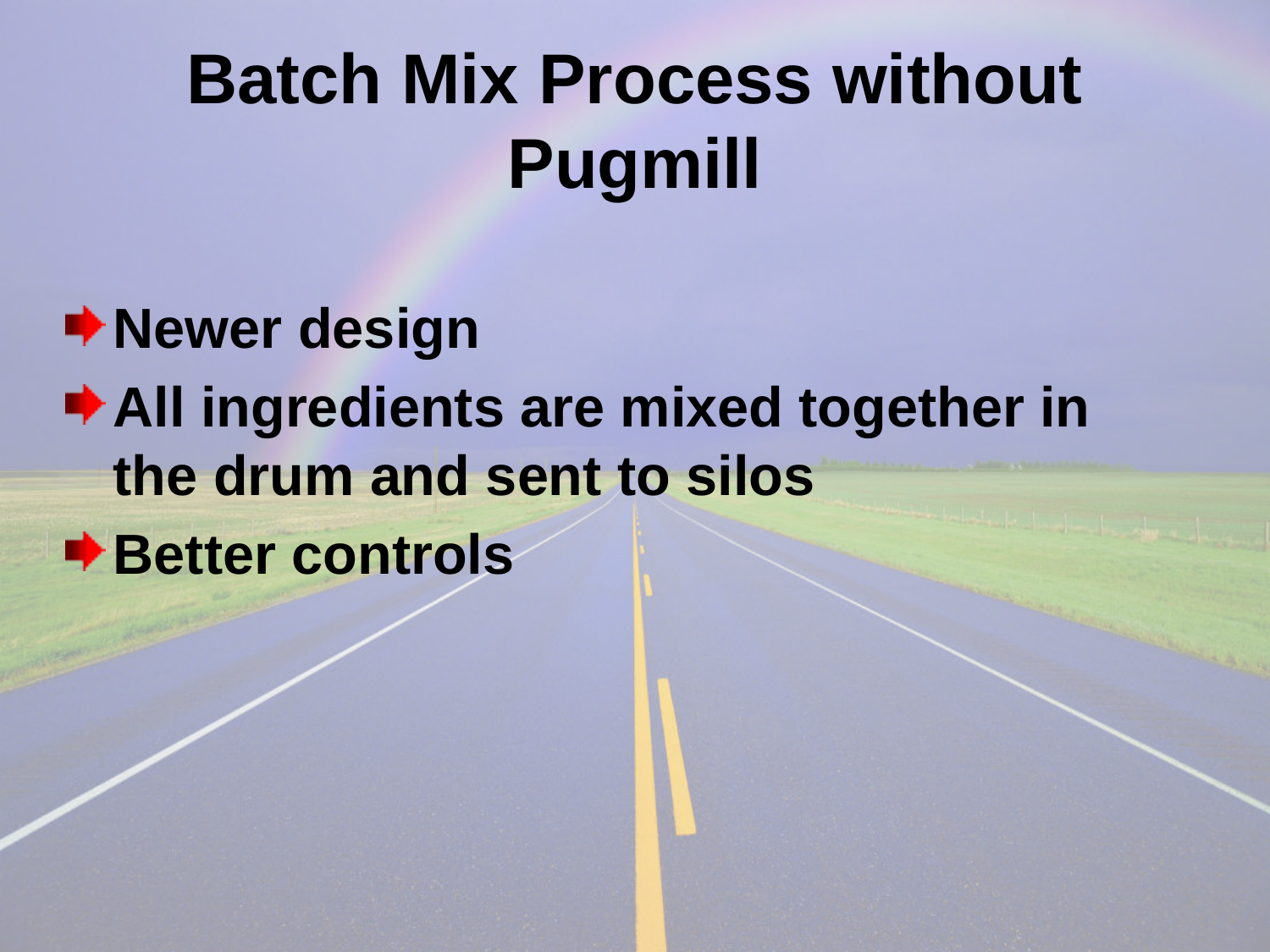

# Batch Mix Process without Pugmill
Newer design
All ingredients are mixed together in the drum and sent to silos
Better controls